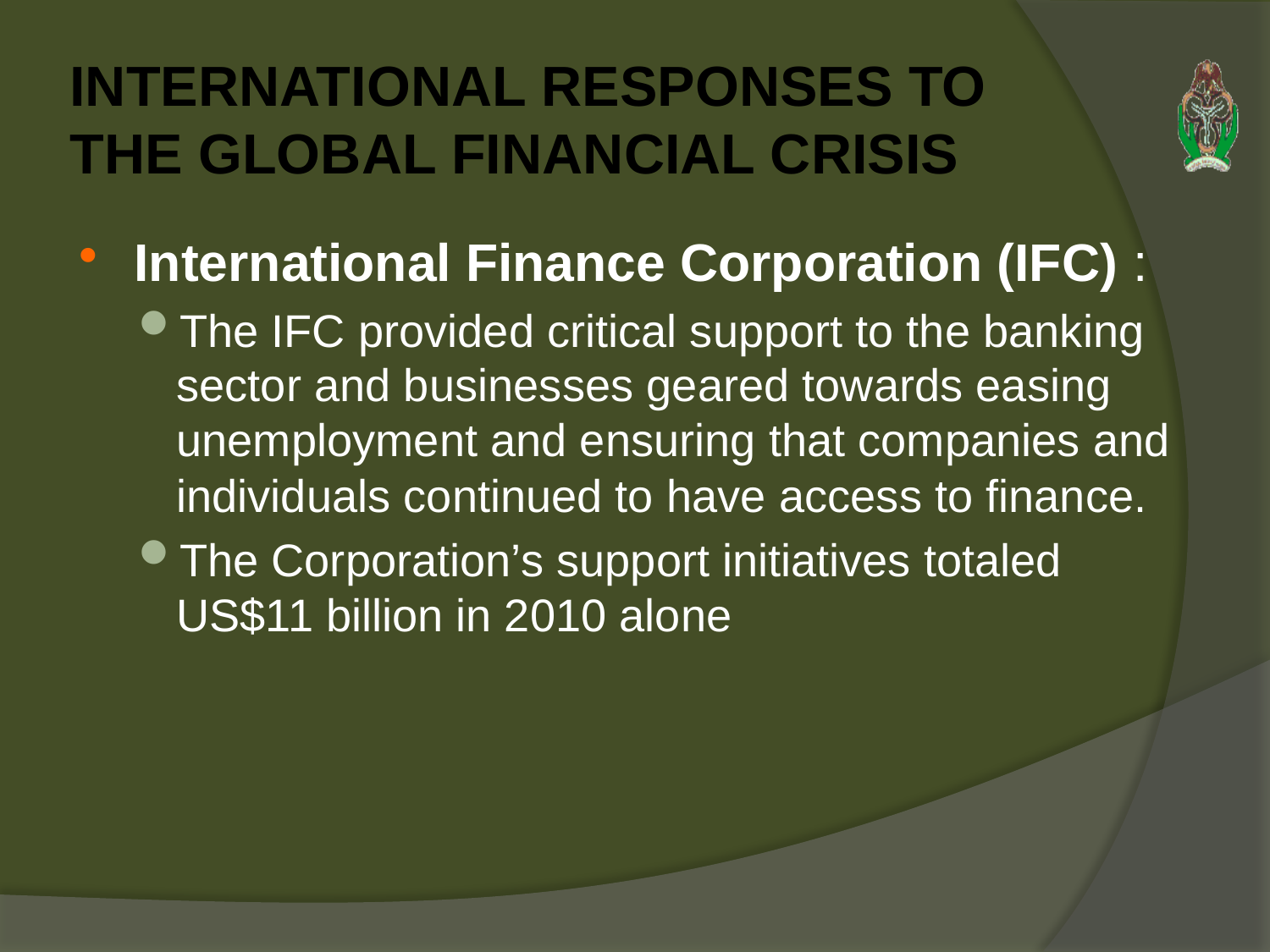

# INTERNATIONAL RESPONSES TO THE GLOBAL FINANCIAL CRISIS
International Finance Corporation (IFC) :
The IFC provided critical support to the banking sector and businesses geared towards easing unemployment and ensuring that companies and individuals continued to have access to finance.
The Corporation’s support initiatives totaled US$11 billion in 2010 alone